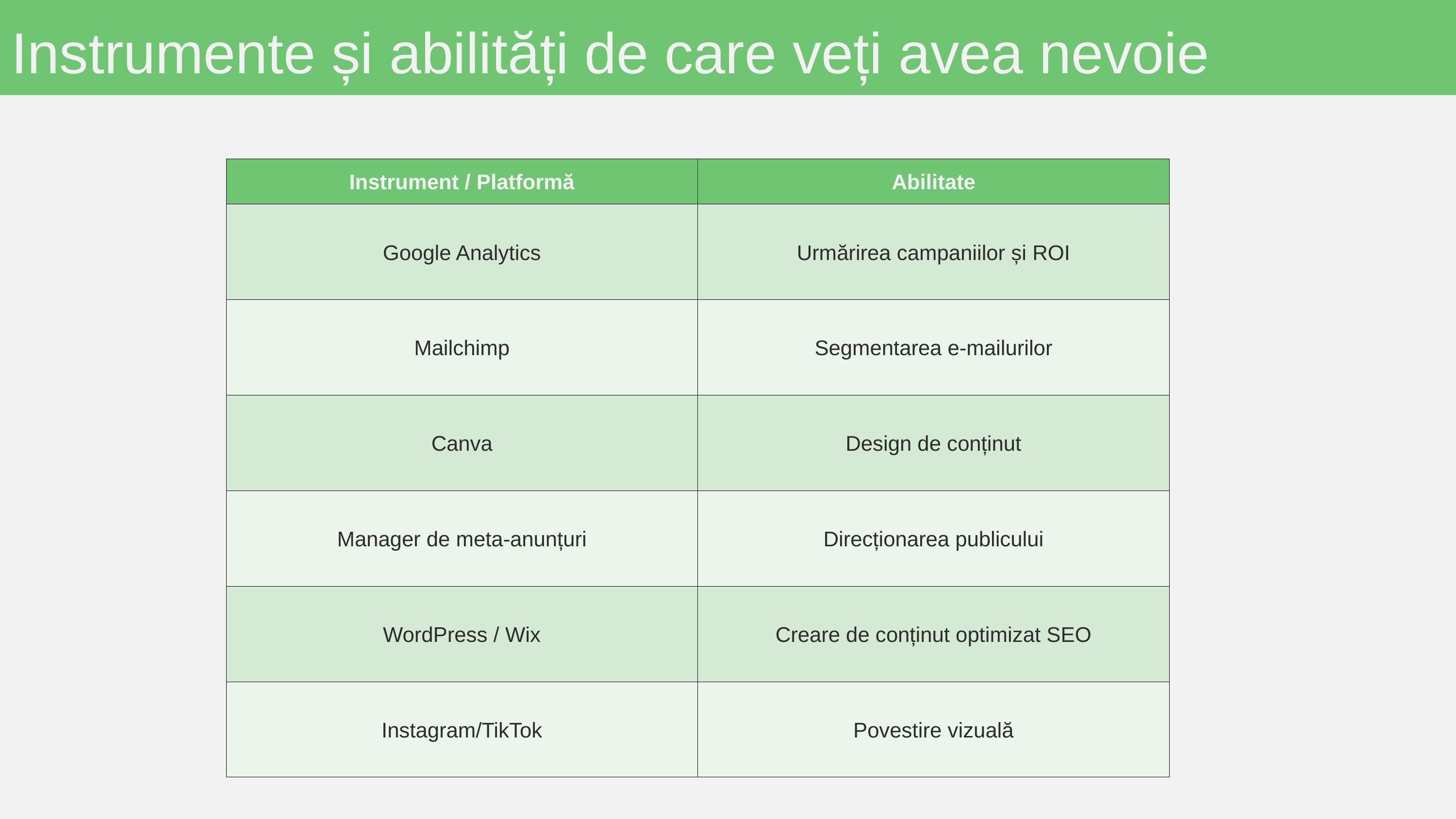

Instrumente și abilități de care veți avea nevoie
| Instrument / Platformă | Abilitate |
| --- | --- |
| Google Analytics | Urmărirea campaniilor și ROI |
| Mailchimp | Segmentarea e-mailurilor |
| Canva | Design de conținut |
| Manager de meta-anunțuri | Direcționarea publicului |
| WordPress / Wix | Creare de conținut optimizat SEO |
| Instagram/TikTok | Povestire vizuală |